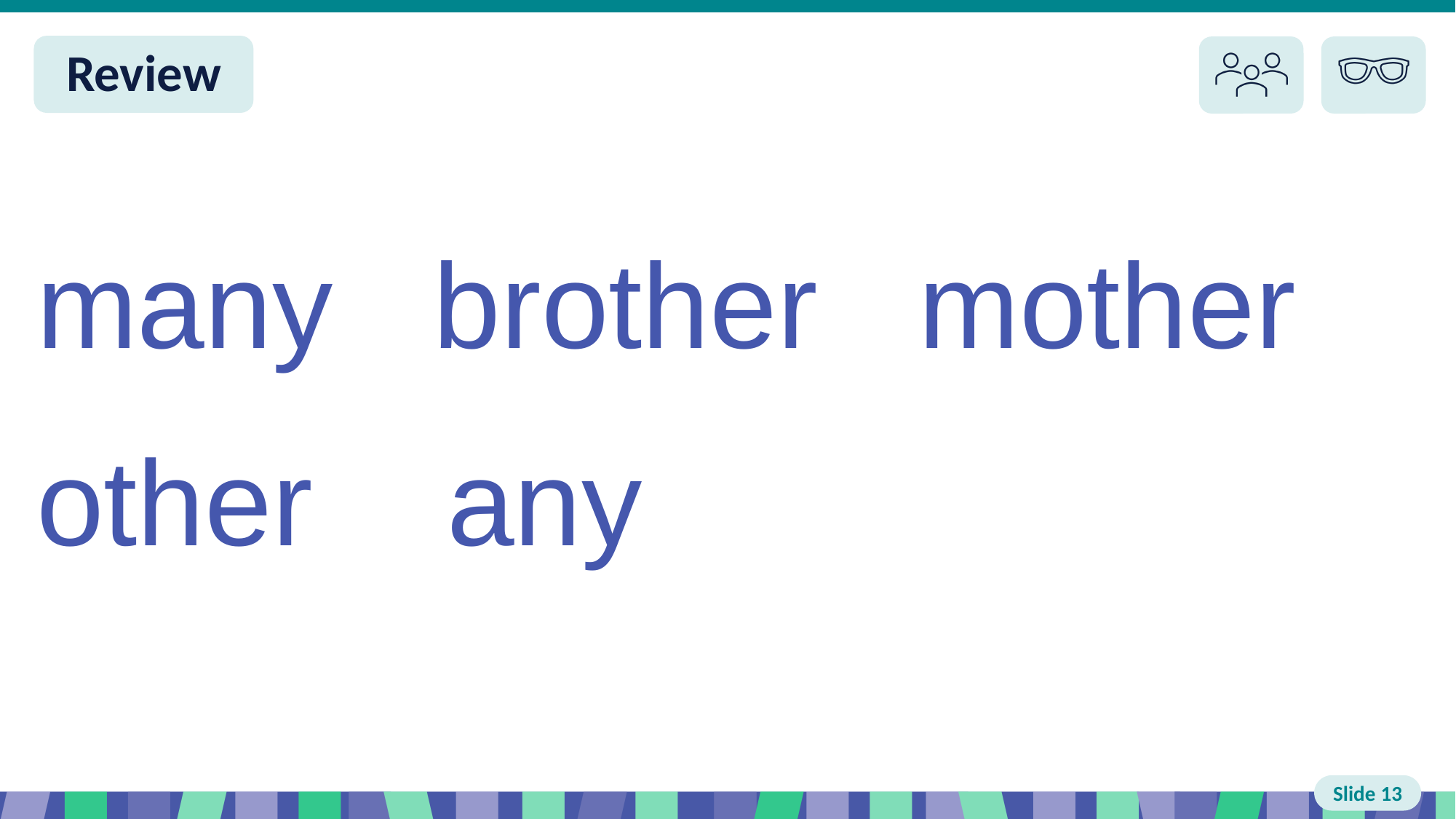

Slide 13 Review You do
many   brother   mother

other    any